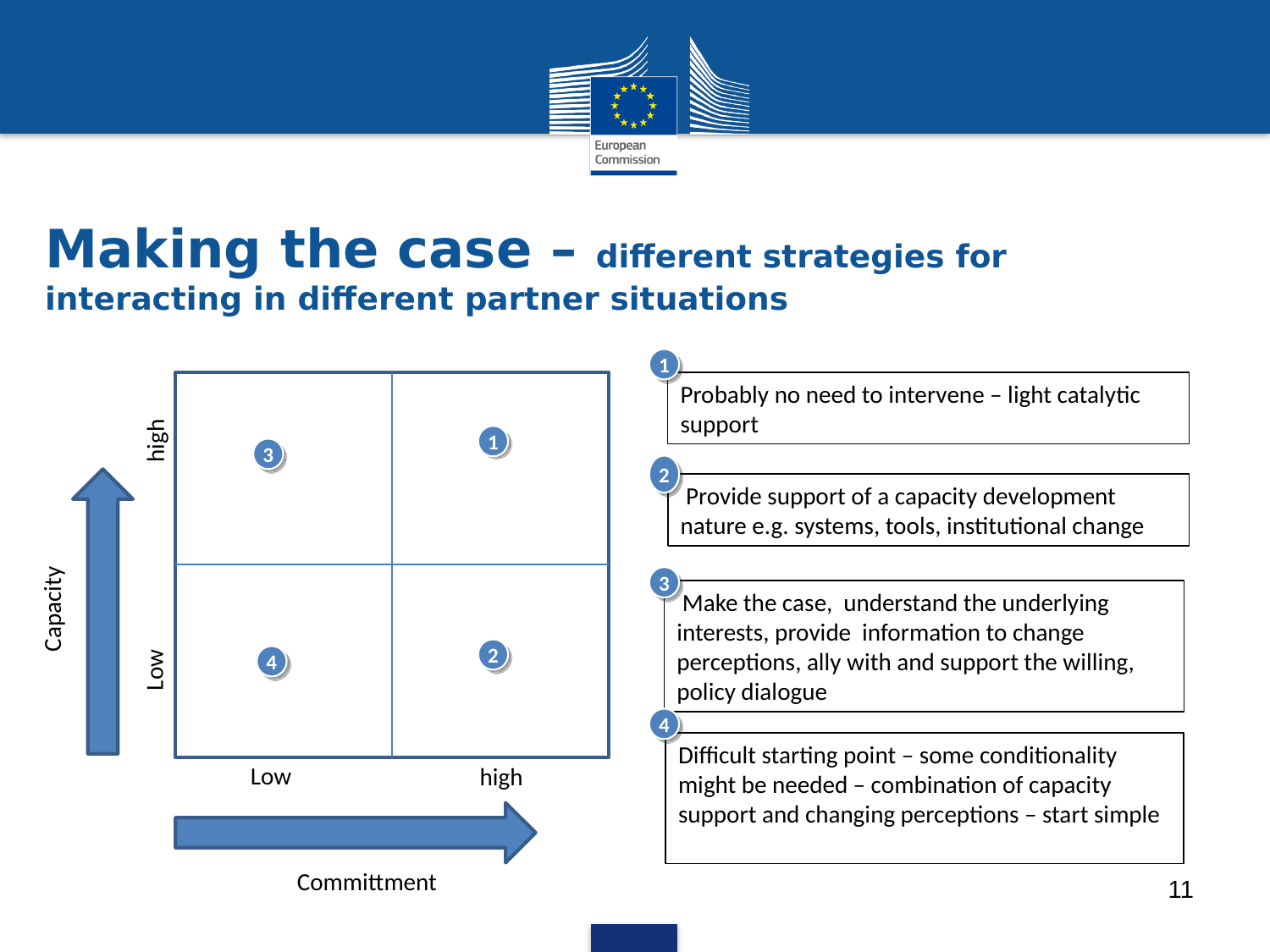

Making the case – different strategies for interacting in different partner situations
1
Probably no need to intervene – light catalytic support

high
Low
1
3
2
 Provide support of a capacity development nature e.g. systems, tools, institutional change
3
 Make the case,  understand the underlying interests, provide  information to change perceptions, ally with and support the willing, policy dialogue

Capacity
2
4
4
Difficult starting point – some conditionality might be needed – combination of capacity support and changing perceptions – start simple
Low
high

Committment
11